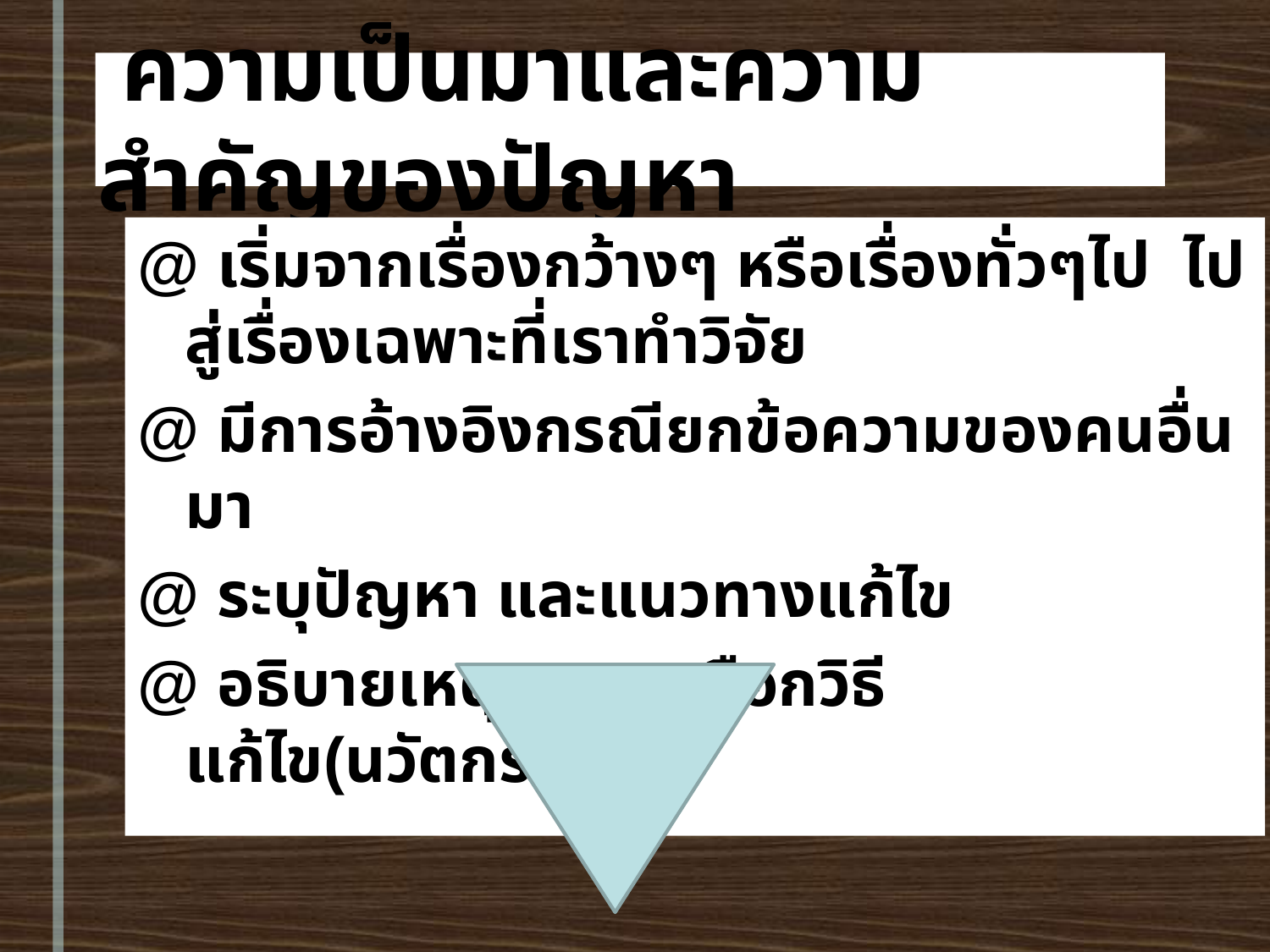

# ความเป็นมาและความสำคัญของปัญหา
@ เริ่มจากเรื่องกว้างๆ หรือเรื่องทั่วๆไป  ไปสู่เรื่องเฉพาะที่เราทำวิจัย
@ มีการอ้างอิงกรณียกข้อความของคนอื่นมา
@ ระบุปัญหา และแนวทางแก้ไข
@ อธิบายเหตุผลการเลือกวิธีแก้ไข(นวัตกรรม)